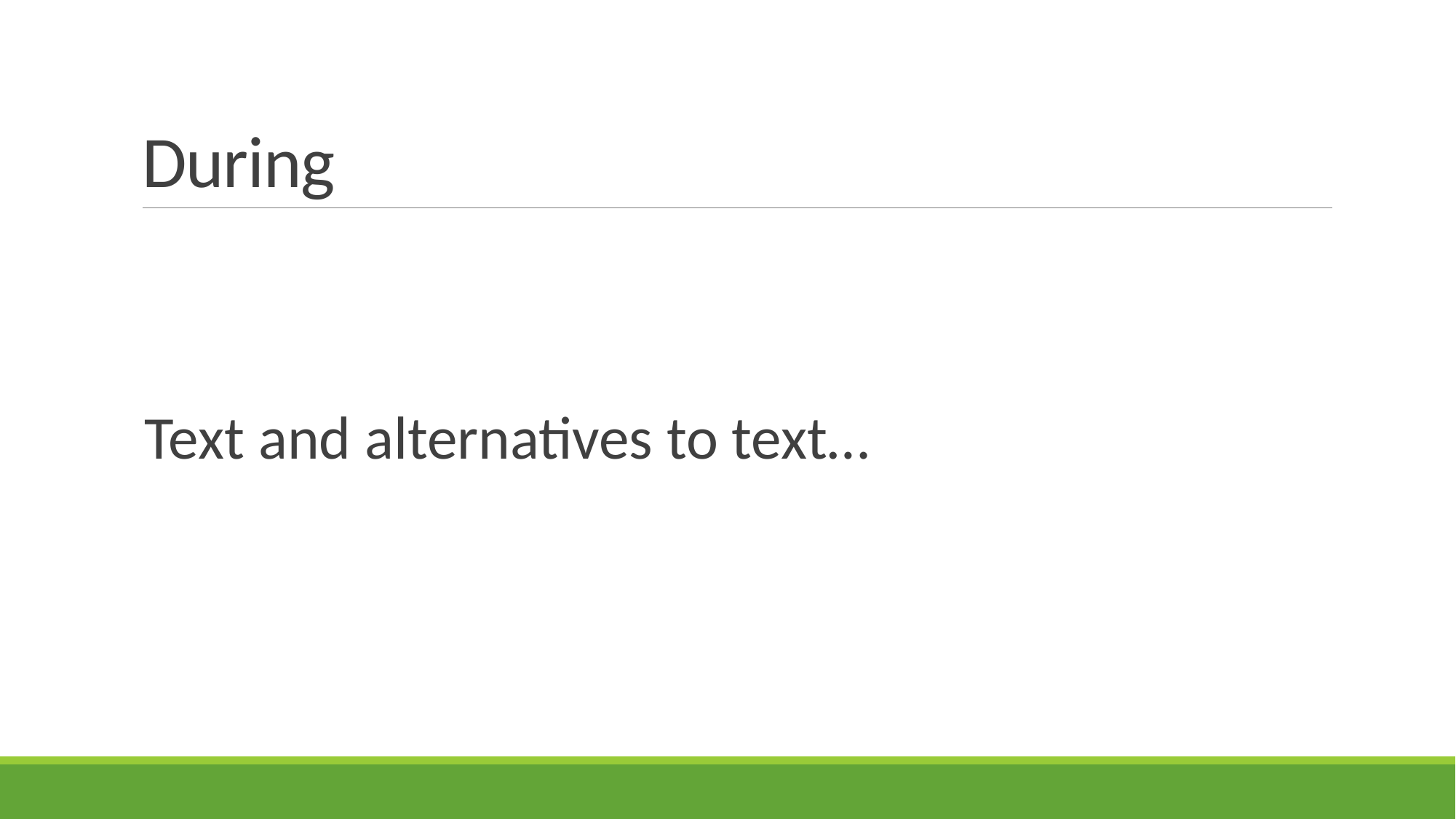

# During

Text and alternatives to text…